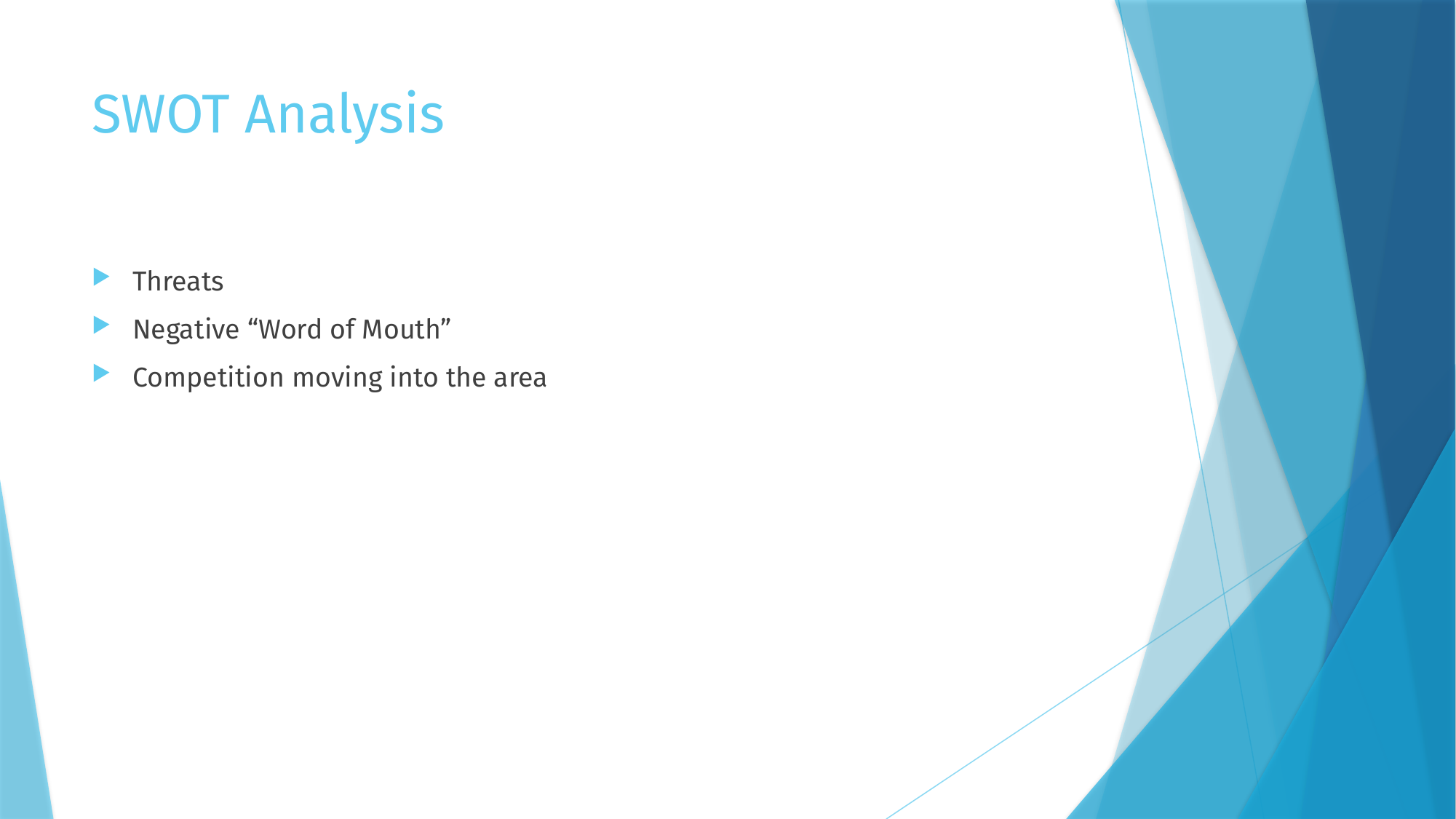

# SWOT Analysis
Threats
Negative “Word of Mouth”
Competition moving into the area